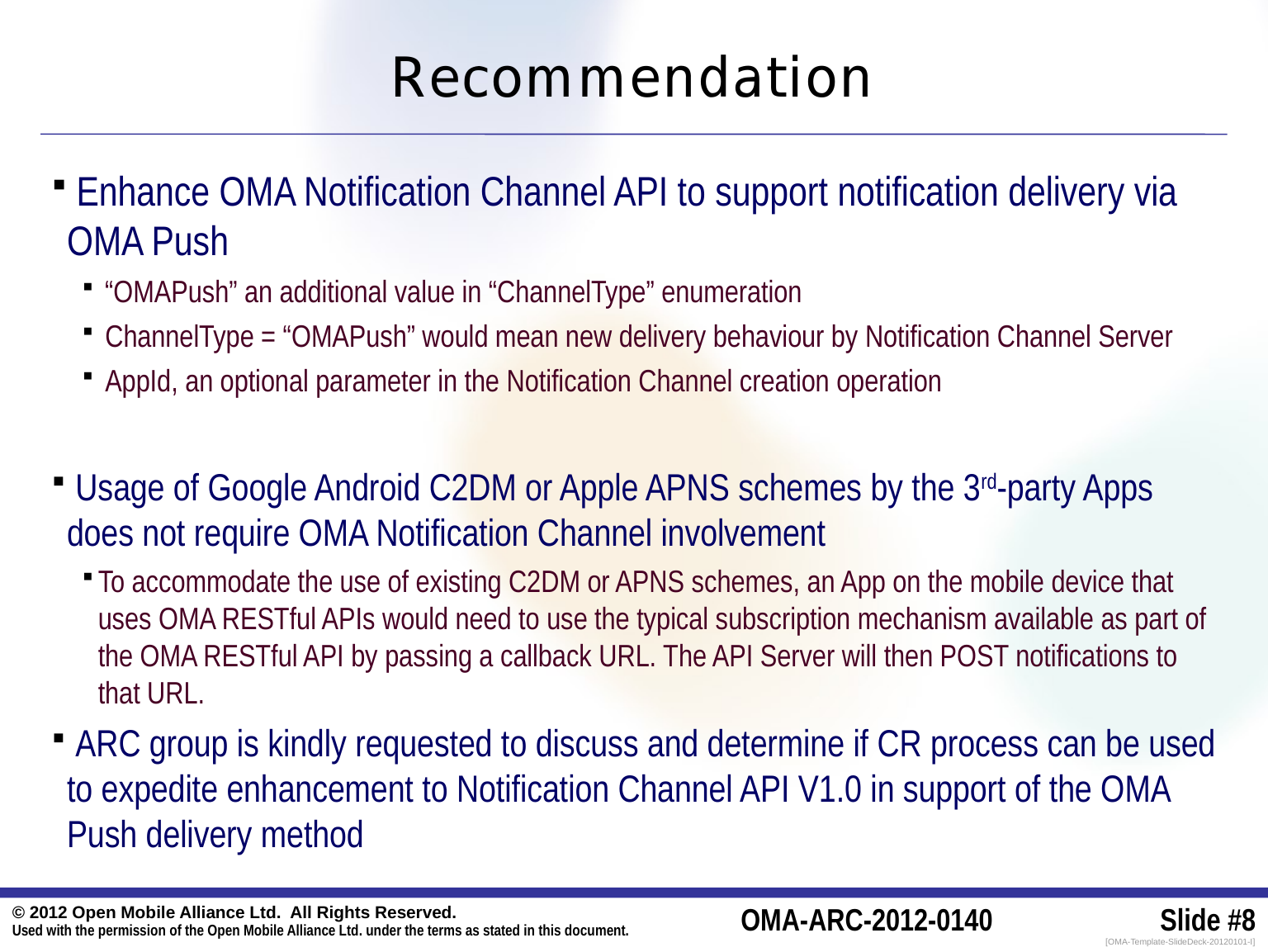

# Recommendation
 Enhance OMA Notification Channel API to support notification delivery via OMA Push
 “OMAPush” an additional value in “ChannelType” enumeration
 ChannelType = “OMAPush” would mean new delivery behaviour by Notification Channel Server
 AppId, an optional parameter in the Notification Channel creation operation

 Usage of Google Android C2DM or Apple APNS schemes by the 3rd-party Apps does not require OMA Notification Channel involvement
To accommodate the use of existing C2DM or APNS schemes, an App on the mobile device that uses OMA RESTful APIs would need to use the typical subscription mechanism available as part of the OMA RESTful API by passing a callback URL. The API Server will then POST notifications to that URL.
 ARC group is kindly requested to discuss and determine if CR process can be used to expedite enhancement to Notification Channel API V1.0 in support of the OMA Push delivery method